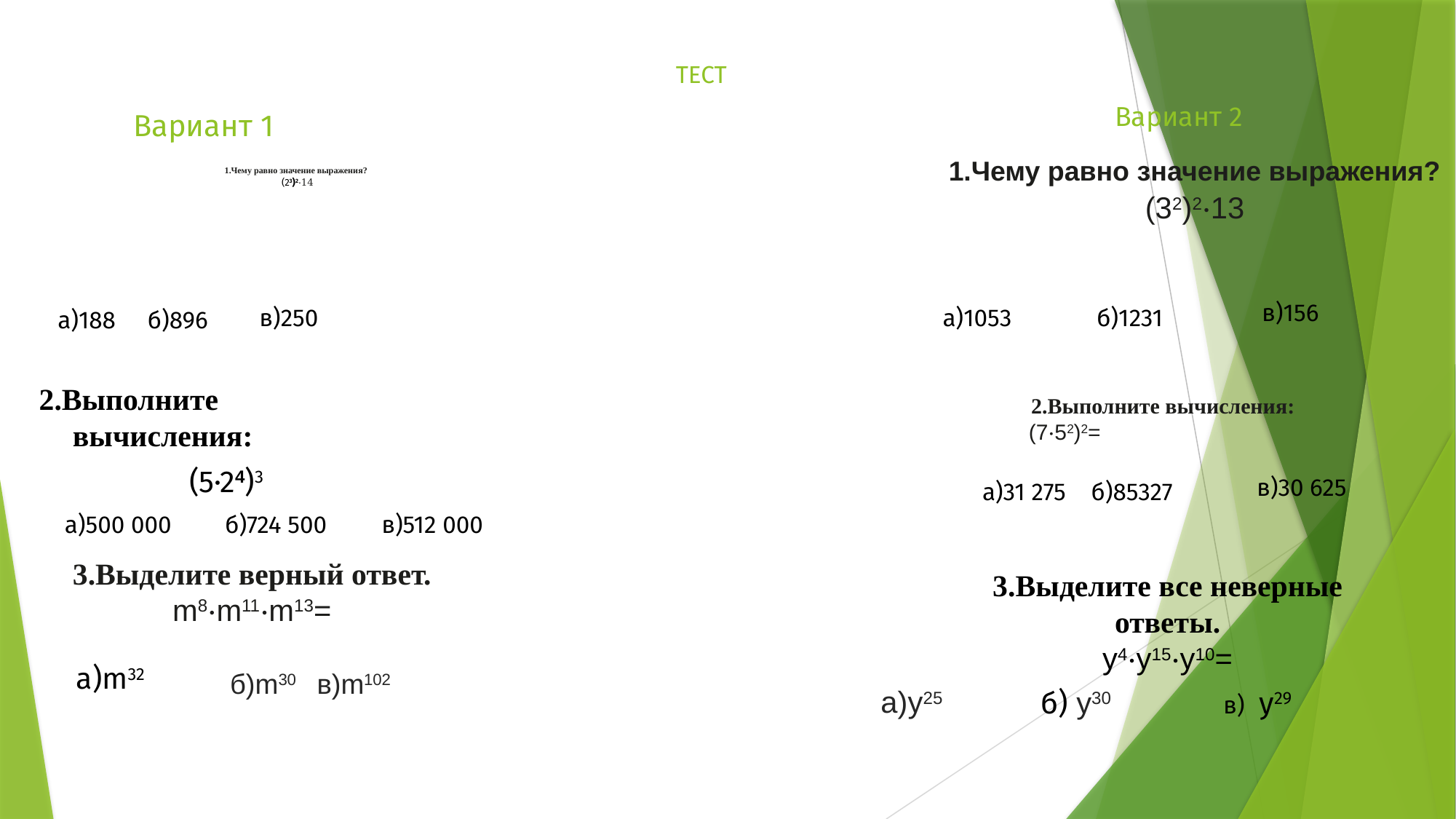

ТЕСТ
# Вариант 2
Вариант 1

1.Чему равно значение выражения?
(32)2⋅13
1.Чему равно значение выражения?
(23)2⋅14

а)1053
а)188
б)896
в)156
в)250
б)1231

2.Выполните вычисления:
 (5⋅24)3
2.Выполните вычисления:
                      (7⋅52)2=

в)30 625
а)31 275    б)85327
в)512 000
а)500 000
б)724 500
3.Выделите верный ответ.
m8⋅m11⋅m13=

3.Выделите все неверные ответы.
y4⋅y15⋅y10=

а)m32

в) у29

б)m30   в)m102

а)y25

б) y30